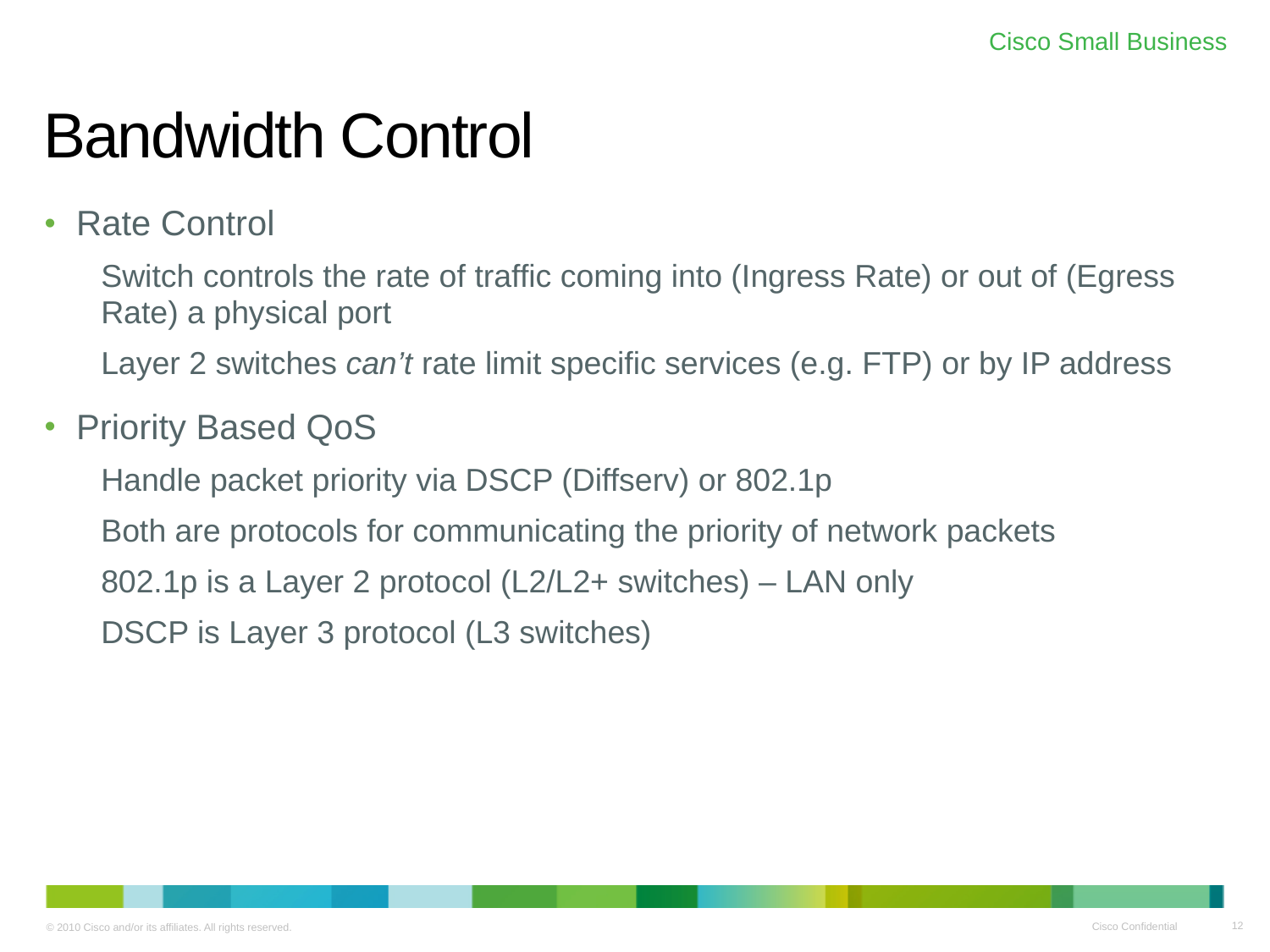

# Bandwidth Control
Rate Control
Switch controls the rate of traffic coming into (Ingress Rate) or out of (Egress Rate) a physical port
Layer 2 switches can’t rate limit specific services (e.g. FTP) or by IP address
Priority Based QoS
Handle packet priority via DSCP (Diffserv) or 802.1p
Both are protocols for communicating the priority of network packets
802.1p is a Layer 2 protocol (L2/L2+ switches) – LAN only
DSCP is Layer 3 protocol (L3 switches)